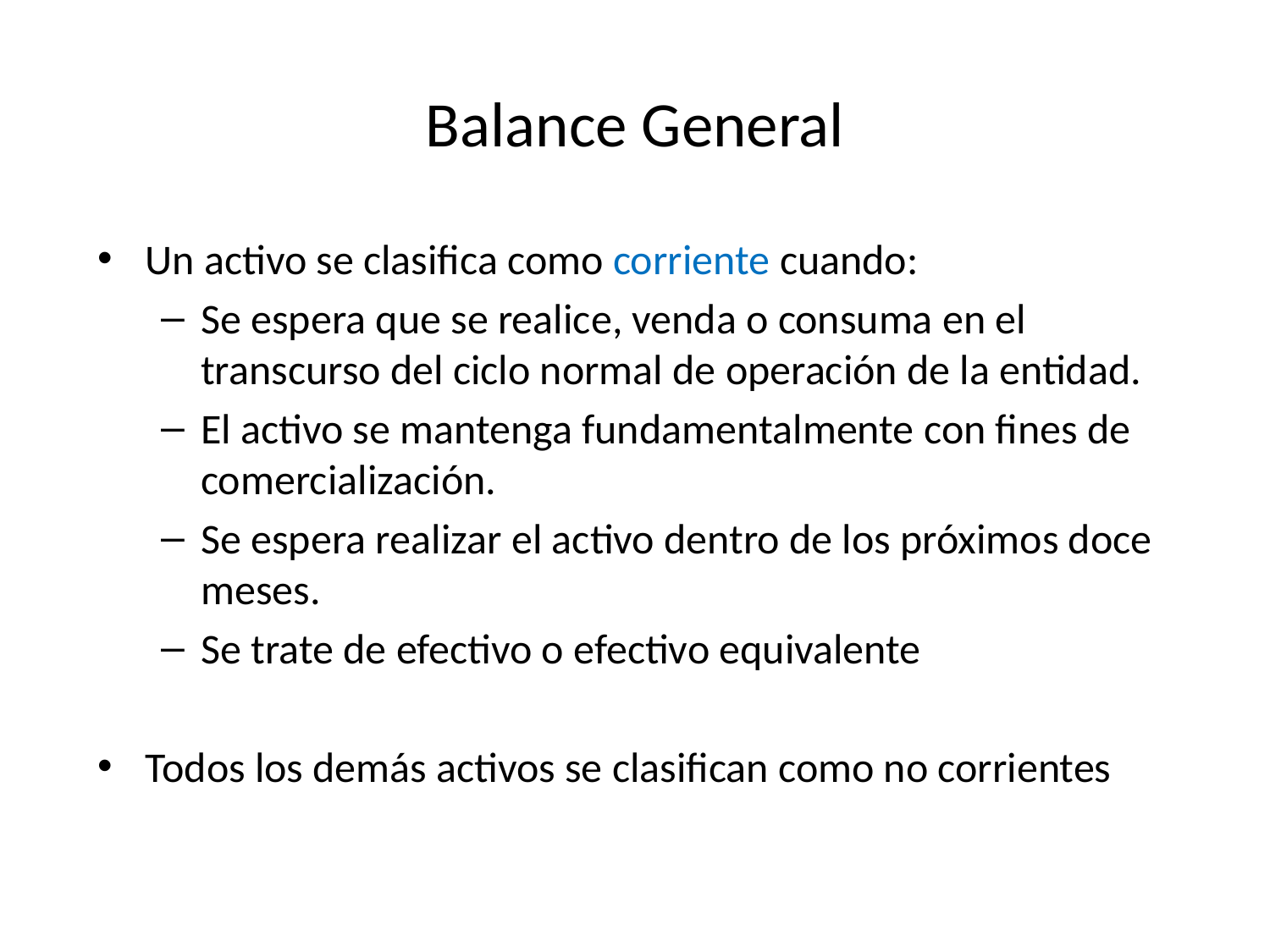

# Balance General
Un activo se clasifica como corriente cuando:
Se espera que se realice, venda o consuma en el transcurso del ciclo normal de operación de la entidad.
El activo se mantenga fundamentalmente con fines de comercialización.
Se espera realizar el activo dentro de los próximos doce meses.
Se trate de efectivo o efectivo equivalente

Todos los demás activos se clasifican como no corrientes